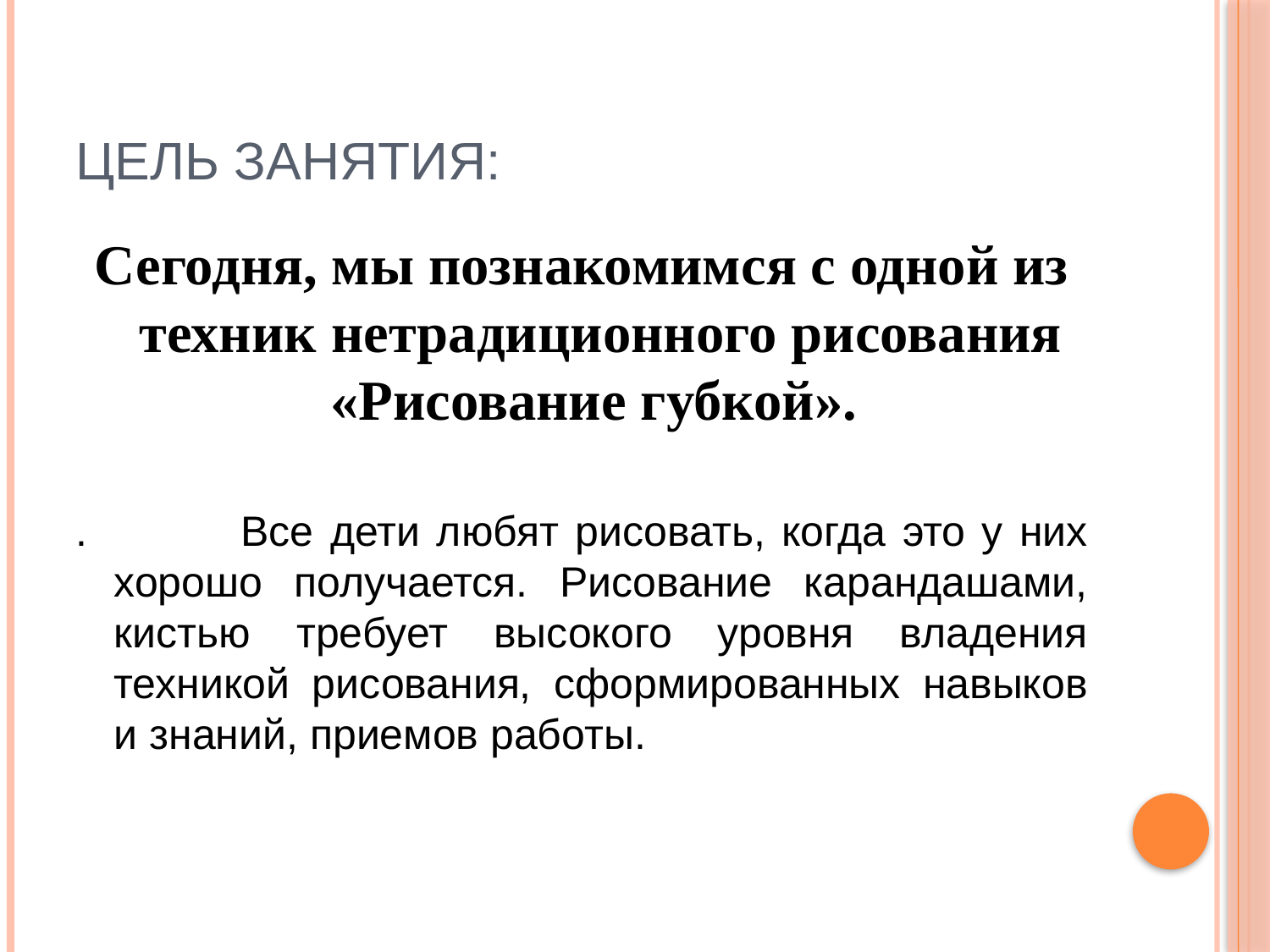

# Цель занятия:
Сегодня, мы познакомимся с одной из техник нетрадиционного рисования «Рисование губкой».

. 		Все дети любят рисовать, когда это у них хорошо получается. Рисование карандашами, кистью требует высокого уровня владения техникой рисования, сформированных навыков и знаний, приемов работы.